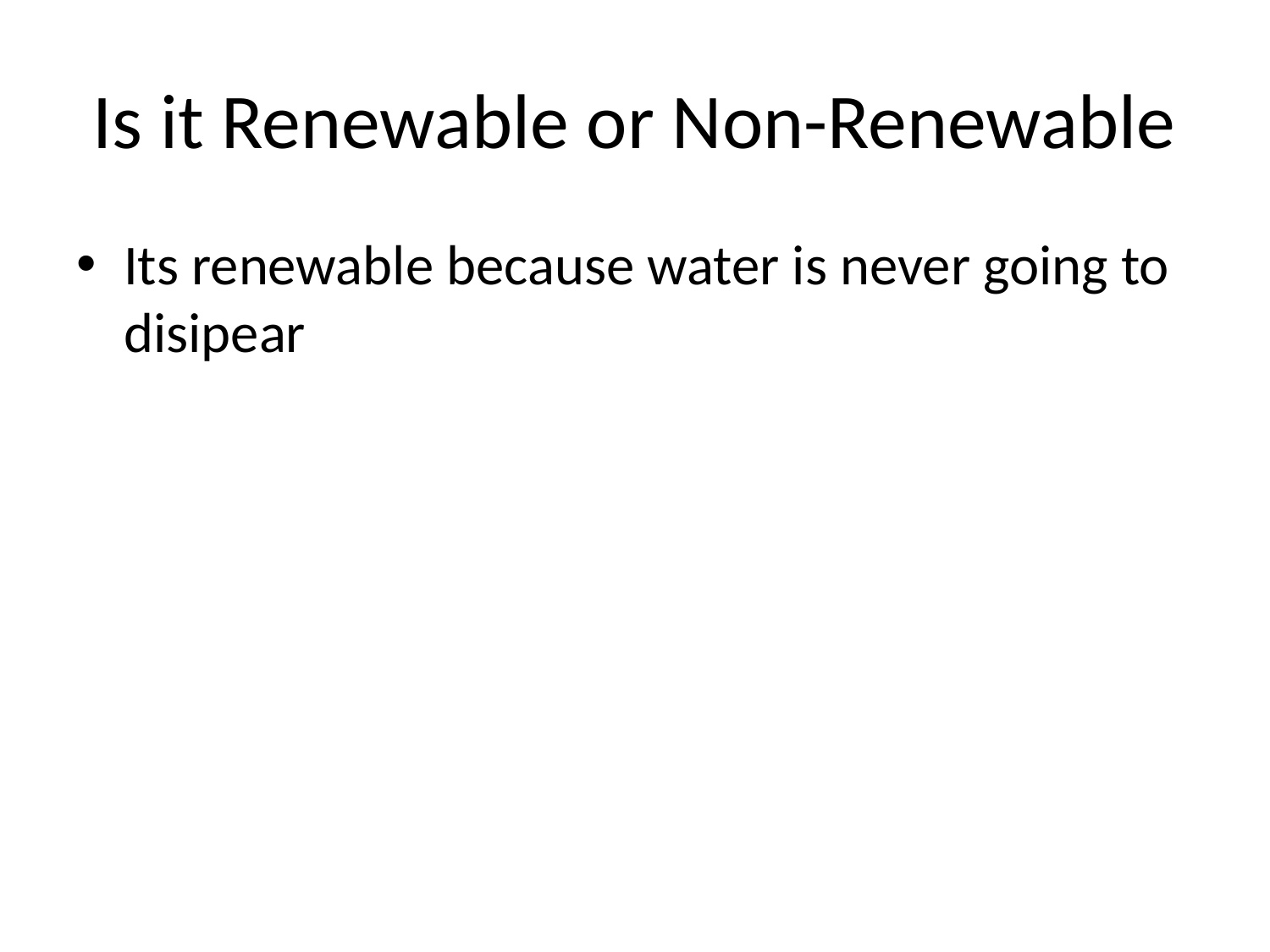

# Is it Renewable or Non-Renewable
Its renewable because water is never going to disipear